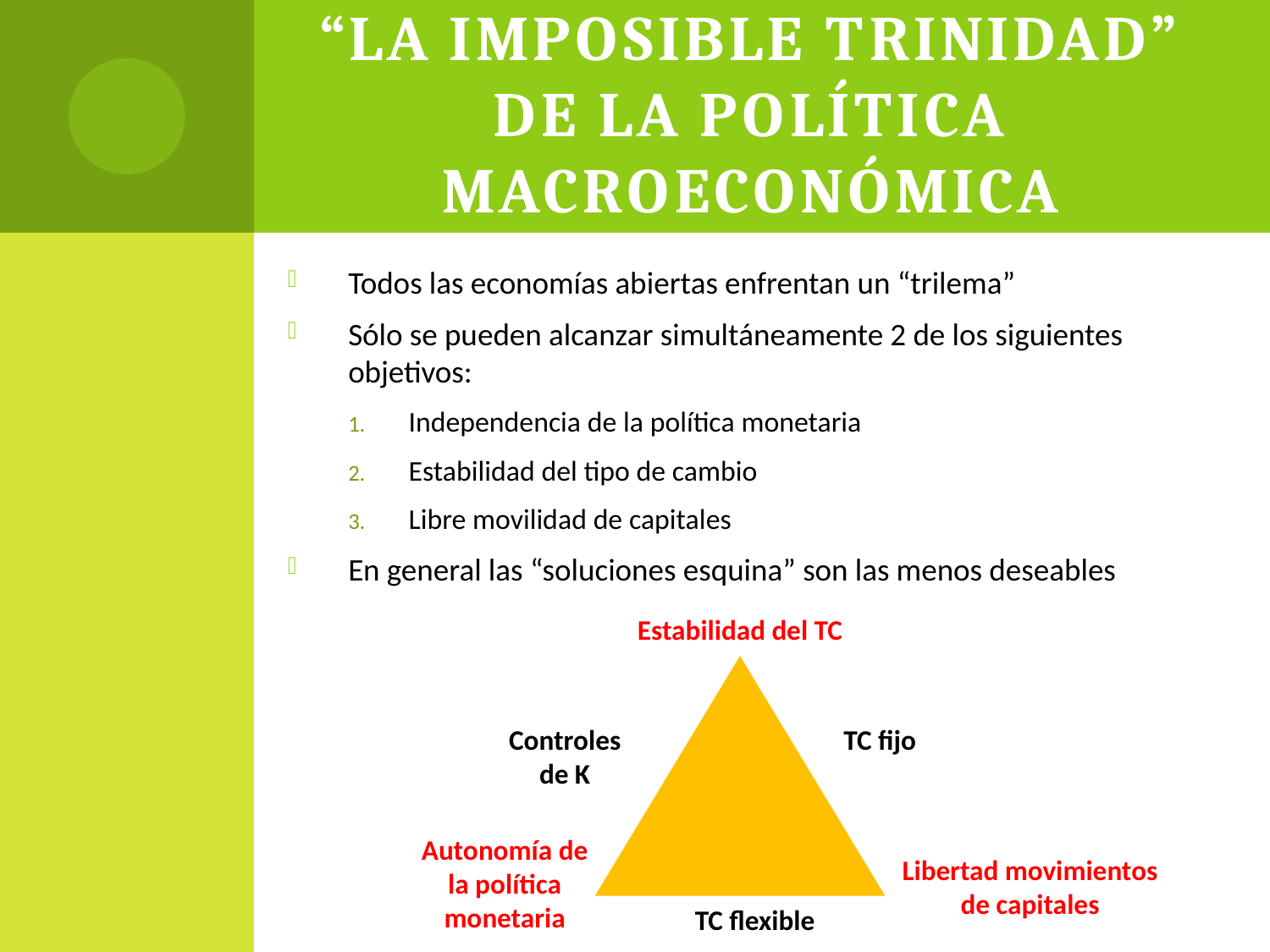

# “La imposible trinidad” de la política macroeconómica
Todos las economías abiertas enfrentan un “trilema”
Sólo se pueden alcanzar simultáneamente 2 de los siguientes objetivos:
Independencia de la política monetaria
Estabilidad del tipo de cambio
Libre movilidad de capitales
En general las “soluciones esquina” son las menos deseables

Estabilidad del TC

Controles de K
TC fijo
Autonomía de la política monetaria
Libertad movimientos de capitales
TC flexible